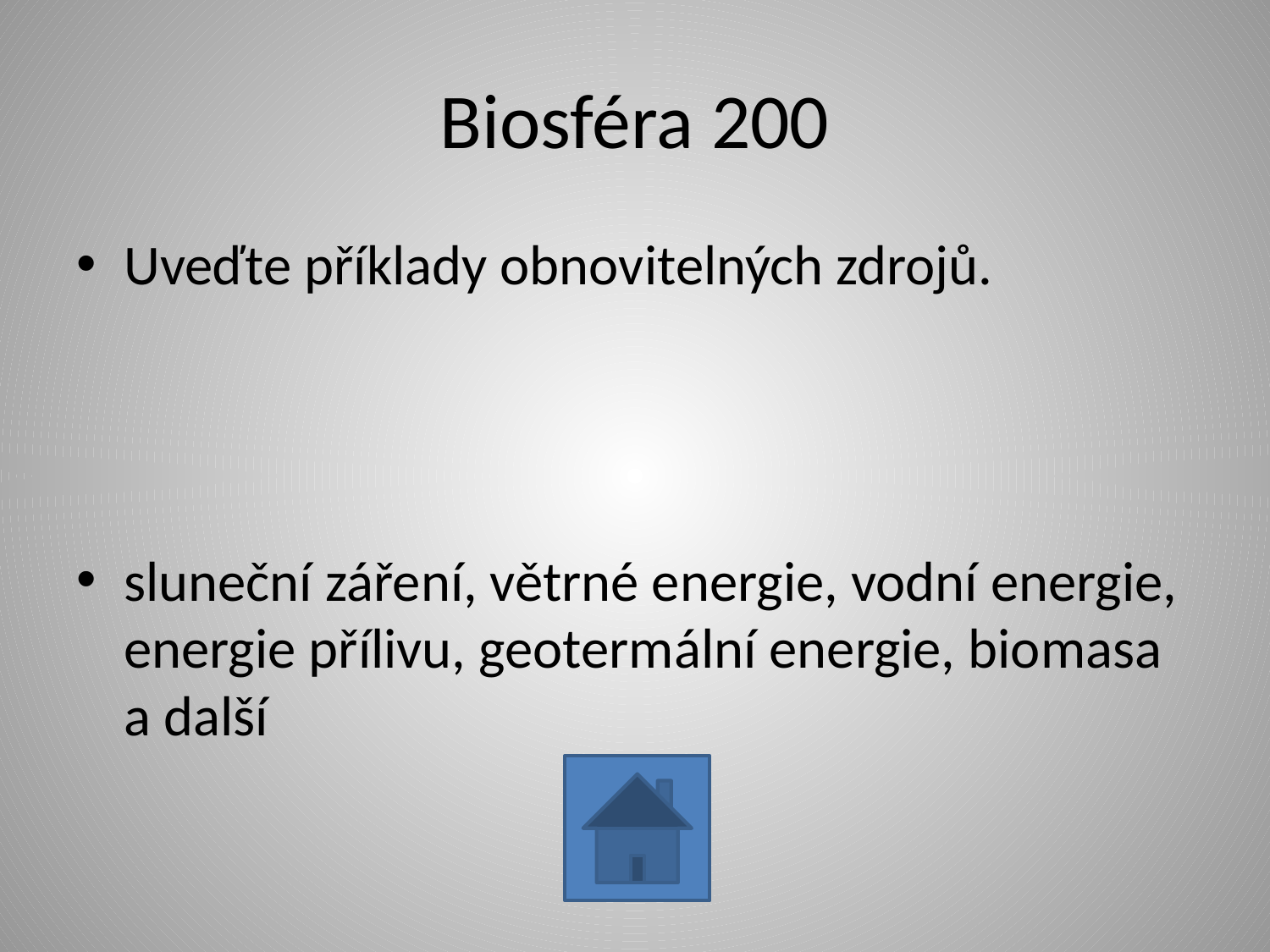

# Biosféra 200
Uveďte příklady obnovitelných zdrojů.

sluneční záření, větrné energie, vodní energie, energie přílivu, geotermální energie, biomasa a další